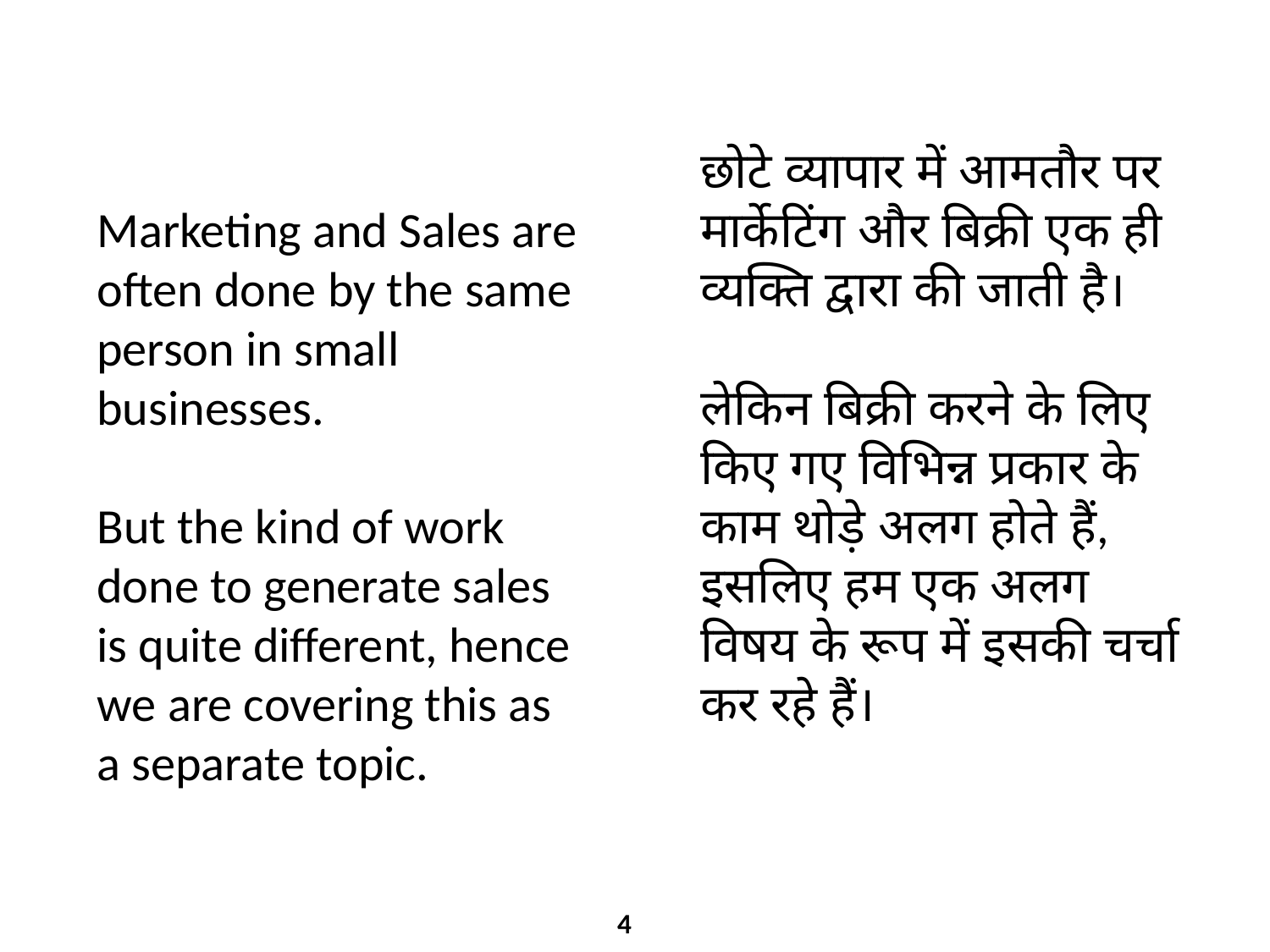

Marketing and Sales are often done by the same person in small businesses.

But the kind of work done to generate sales is quite different, hence we are covering this as a separate topic.
छोटे व्यापार में आमतौर पर मार्केटिंग और बिक्री एक ही व्यक्ति द्वारा की जाती है।

लेकिन बिक्री करने के लिए किए गए विभिन्न प्रकार के काम थोड़े अलग होते हैं, इसलिए हम एक अलग विषय के रूप में इसकी चर्चा कर रहे हैं।

4